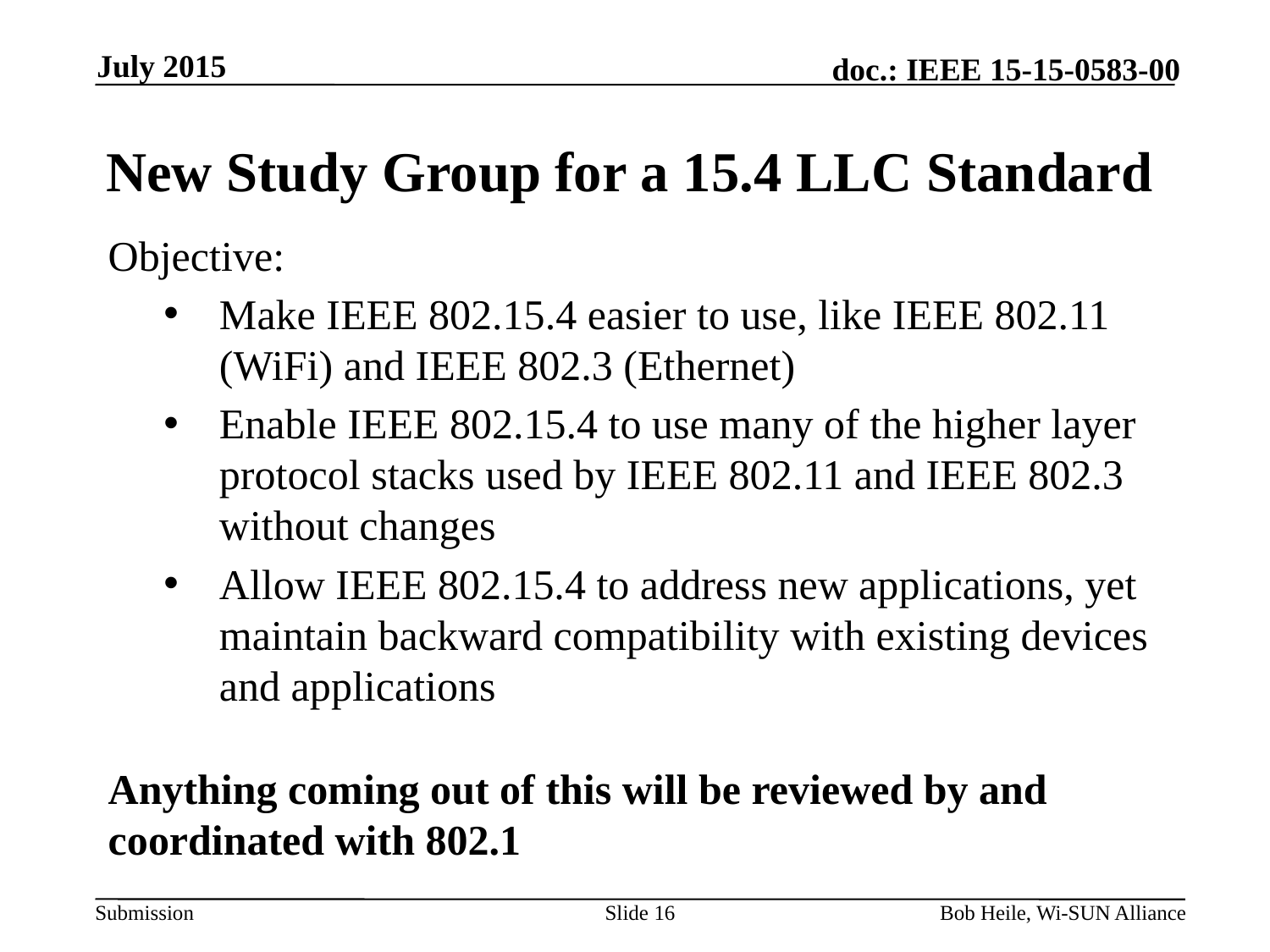

July 2015
# New Study Group for a 15.4 LLC Standard
Objective:
Make IEEE 802.15.4 easier to use, like IEEE 802.11 (WiFi) and IEEE 802.3 (Ethernet)
Enable IEEE 802.15.4 to use many of the higher layer protocol stacks used by IEEE 802.11 and IEEE 802.3 without changes
Allow IEEE 802.15.4 to address new applications, yet maintain backward compatibility with existing devices and applications

Anything coming out of this will be reviewed by and coordinated with 802.1
Slide 16
Bob Heile, Wi-SUN Alliance